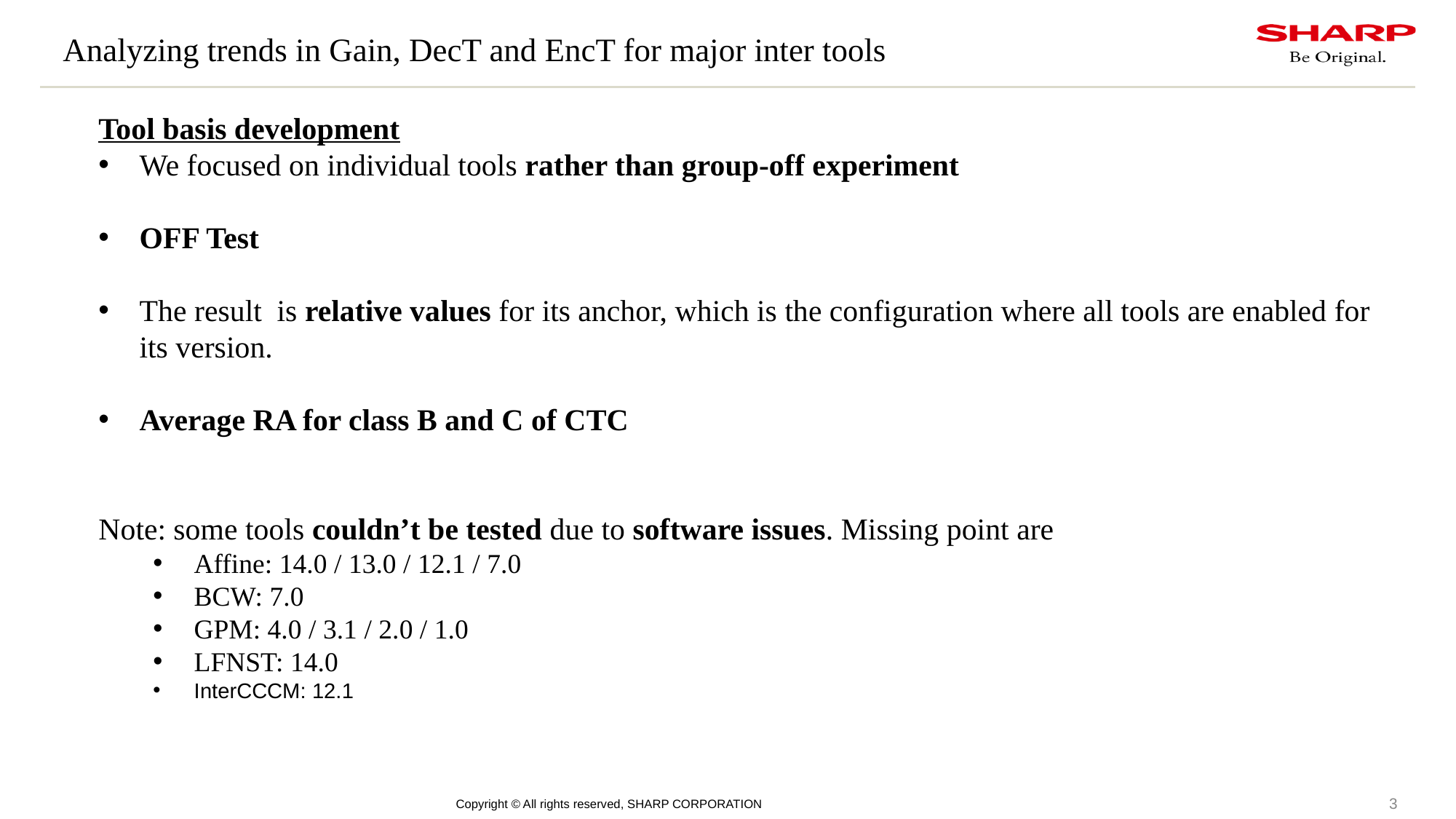

# Analyzing trends in Gain, DecT and EncT for major inter tools
Tool basis development
We focused on individual tools rather than group-off experiment

OFF Test

The result  is relative values for its anchor, which is the configuration where all tools are enabled for its version.

Average RA for class B and C of CTC

Note: some tools couldn’t be tested due to software issues. Missing point are
Affine: 14.0 / 13.0 / 12.1 / 7.0
BCW: 7.0
GPM: 4.0 / 3.1 / 2.0 / 1.0
LFNST: 14.0
InterCCCM: 12.1
3
Copyright © All rights reserved, SHARP CORPORATION